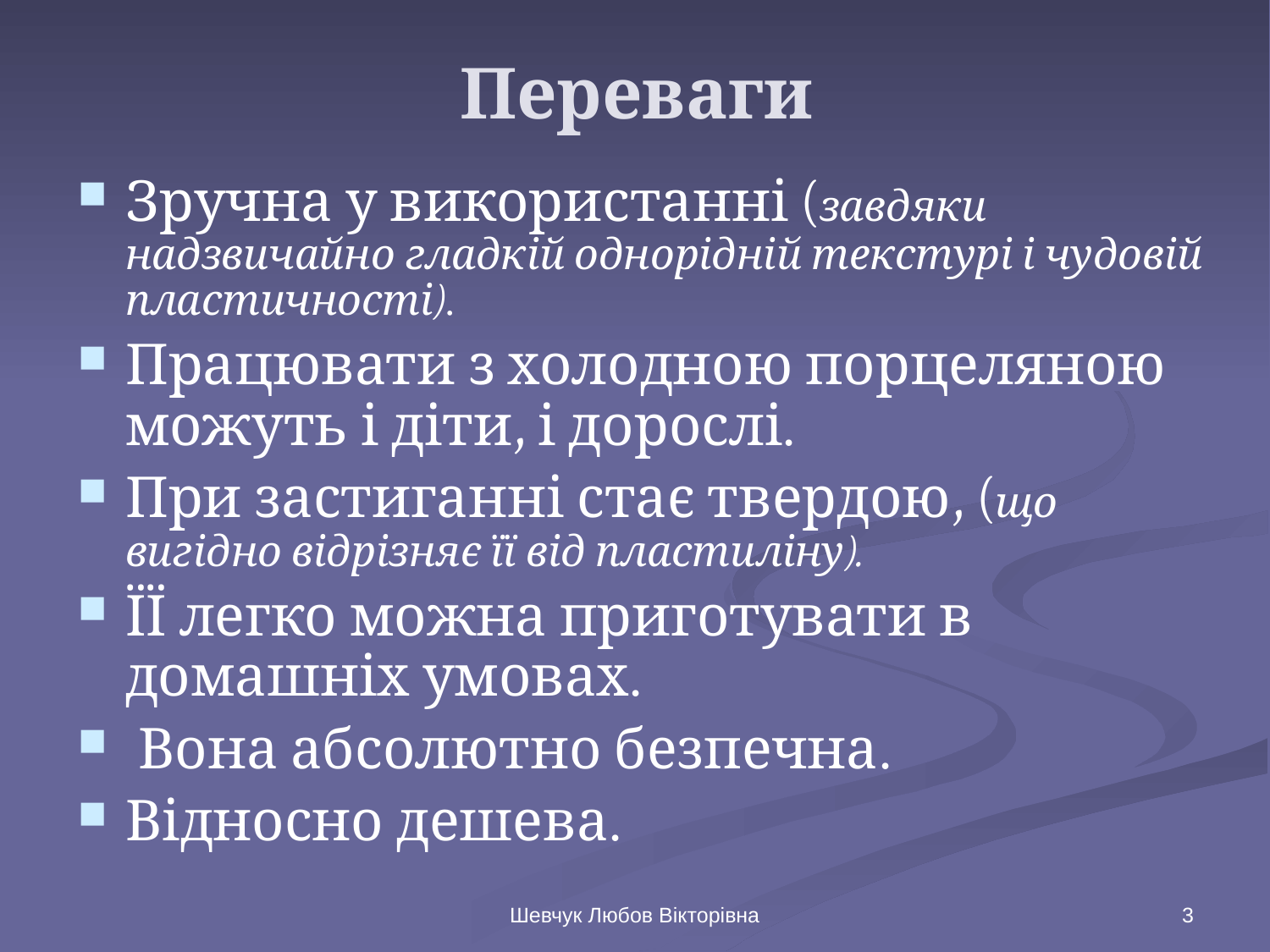

# Переваги
Зручна у використанні (завдяки надзвичайно гладкій однорідній текстурі і чудовій пластичності).
Працювати з холодною порцеляною можуть і діти, і дорослі.
При застиганні стає твердою, (що вигідно відрізняє її від пластиліну).
ЇЇ легко можна приготувати в домашніх умовах.
 Вона абсолютно безпечна.
Відносно дешева.

Шевчук Любов Вікторівна
3